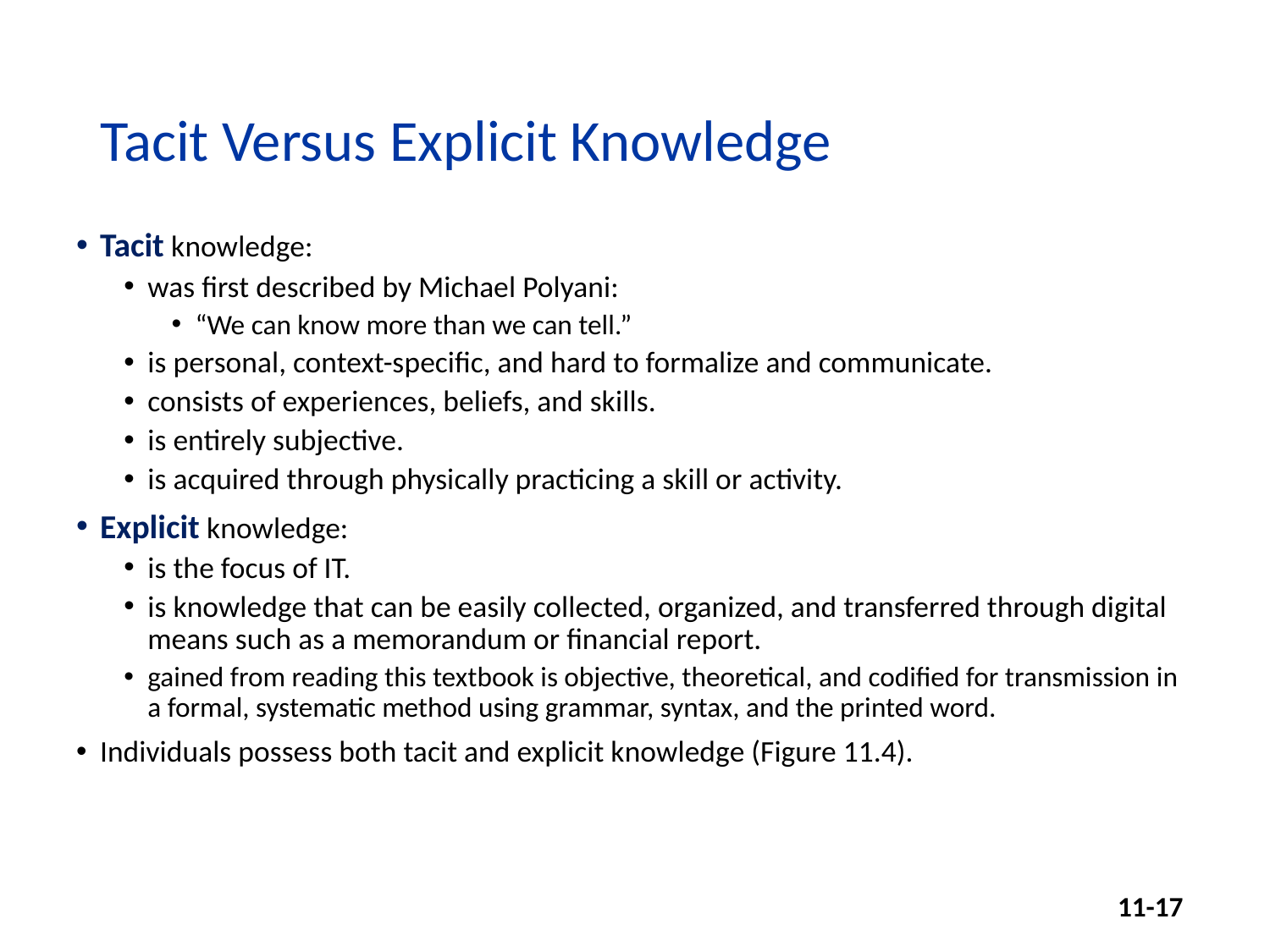

# Tacit Versus Explicit Knowledge
Tacit knowledge:
was first described by Michael Polyani:
“We can know more than we can tell.”
is personal, context-specific, and hard to formalize and communicate.
consists of experiences, beliefs, and skills.
is entirely subjective.
is acquired through physically practicing a skill or activity.
Explicit knowledge:
is the focus of IT.
is knowledge that can be easily collected, organized, and transferred through digital means such as a memorandum or financial report.
gained from reading this textbook is objective, theoretical, and codified for transmission in a formal, systematic method using grammar, syntax, and the printed word.
Individuals possess both tacit and explicit knowledge (Figure 11.4).